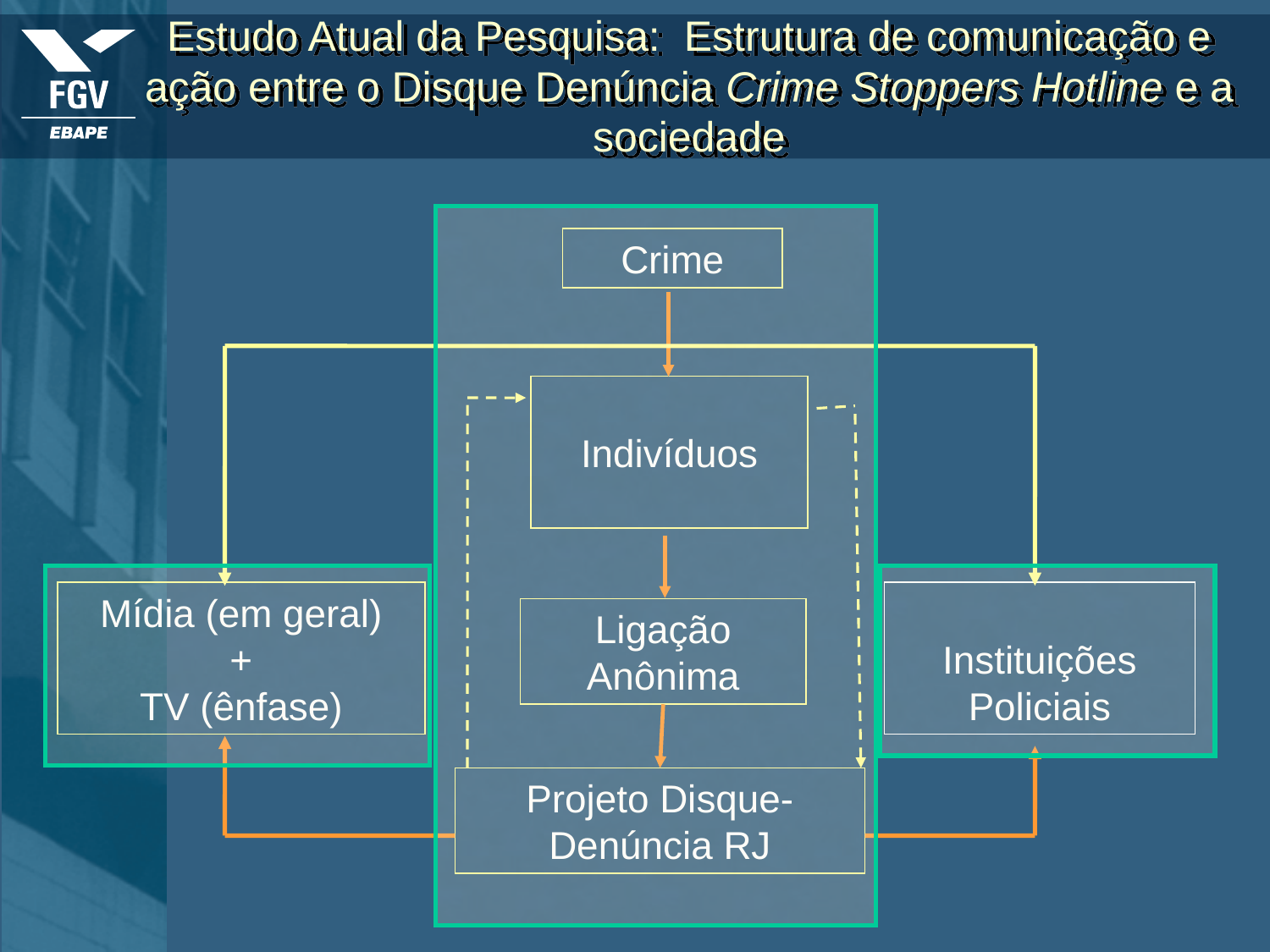

# Estudo Atual da Pesquisa:  Estrutura de comunicação e ação entre o Disque Denúncia Crime Stoppers Hotline e a sociedade

Crime

Indivíduos

Mídia (em geral)
+
TV (ênfase)

Instituições Policiais
Ligação Anônima

Projeto Disque-Denúncia RJ